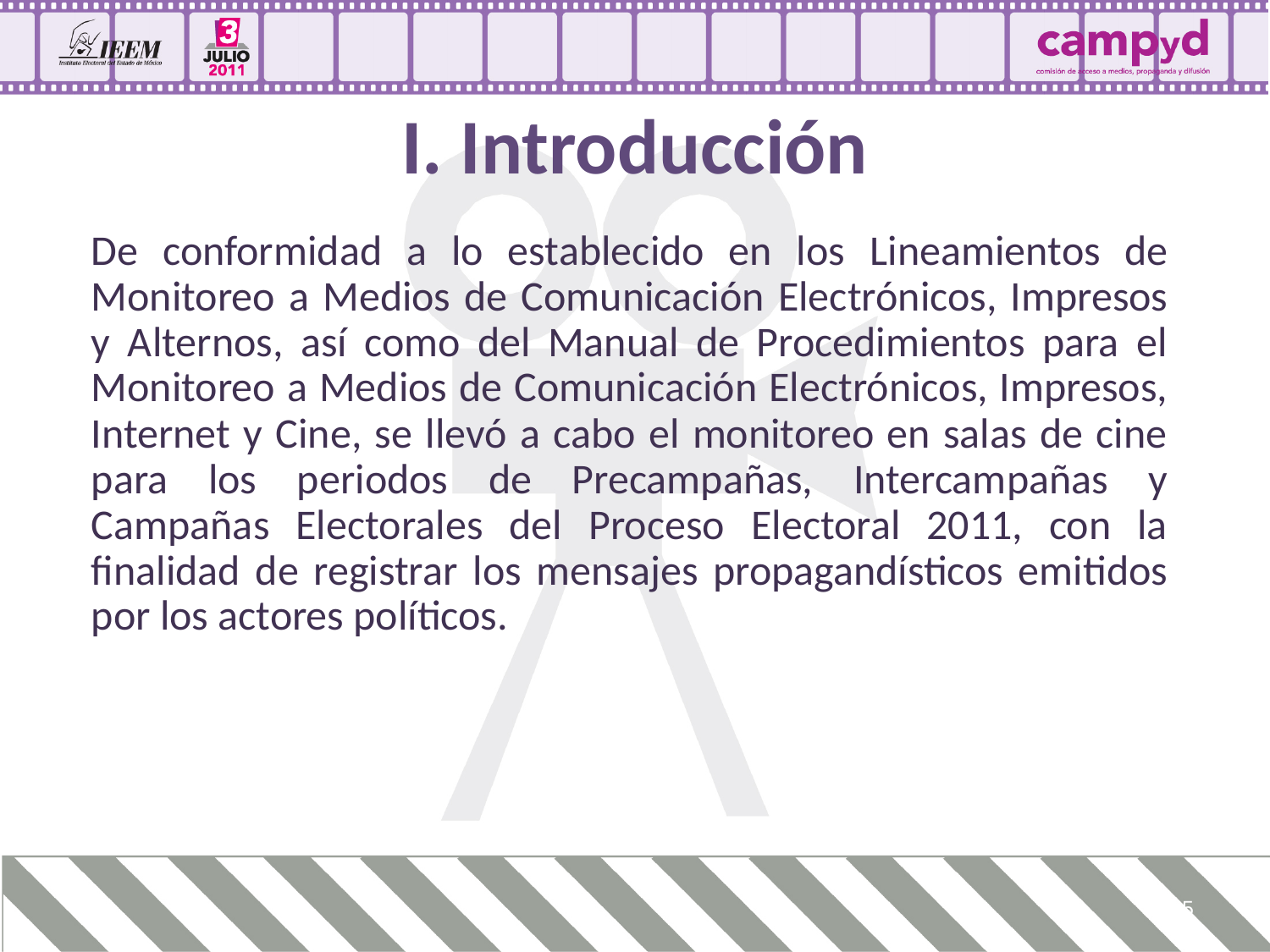

# I. Introducción
De conformidad a lo establecido en los Lineamientos de Monitoreo a Medios de Comunicación Electrónicos, Impresos y Alternos, así como del Manual de Procedimientos para el Monitoreo a Medios de Comunicación Electrónicos, Impresos, Internet y Cine, se llevó a cabo el monitoreo en salas de cine para los periodos de Precampañas, Intercampañas y Campañas Electorales del Proceso Electoral 2011, con la finalidad de registrar los mensajes propagandísticos emitidos por los actores políticos.

5